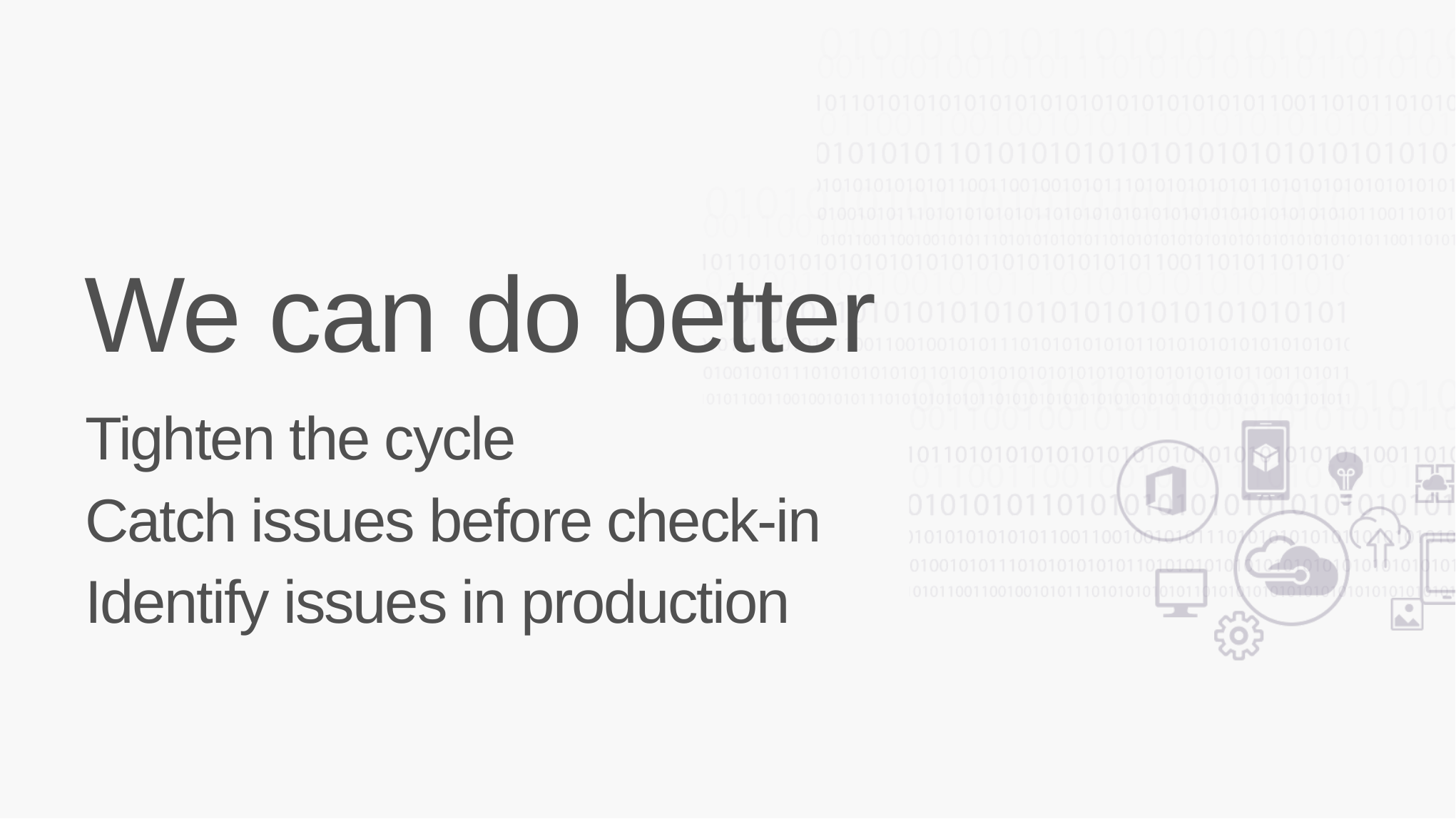

# We can do better
Tighten the cycle
Catch issues before check-in
Identify issues in production